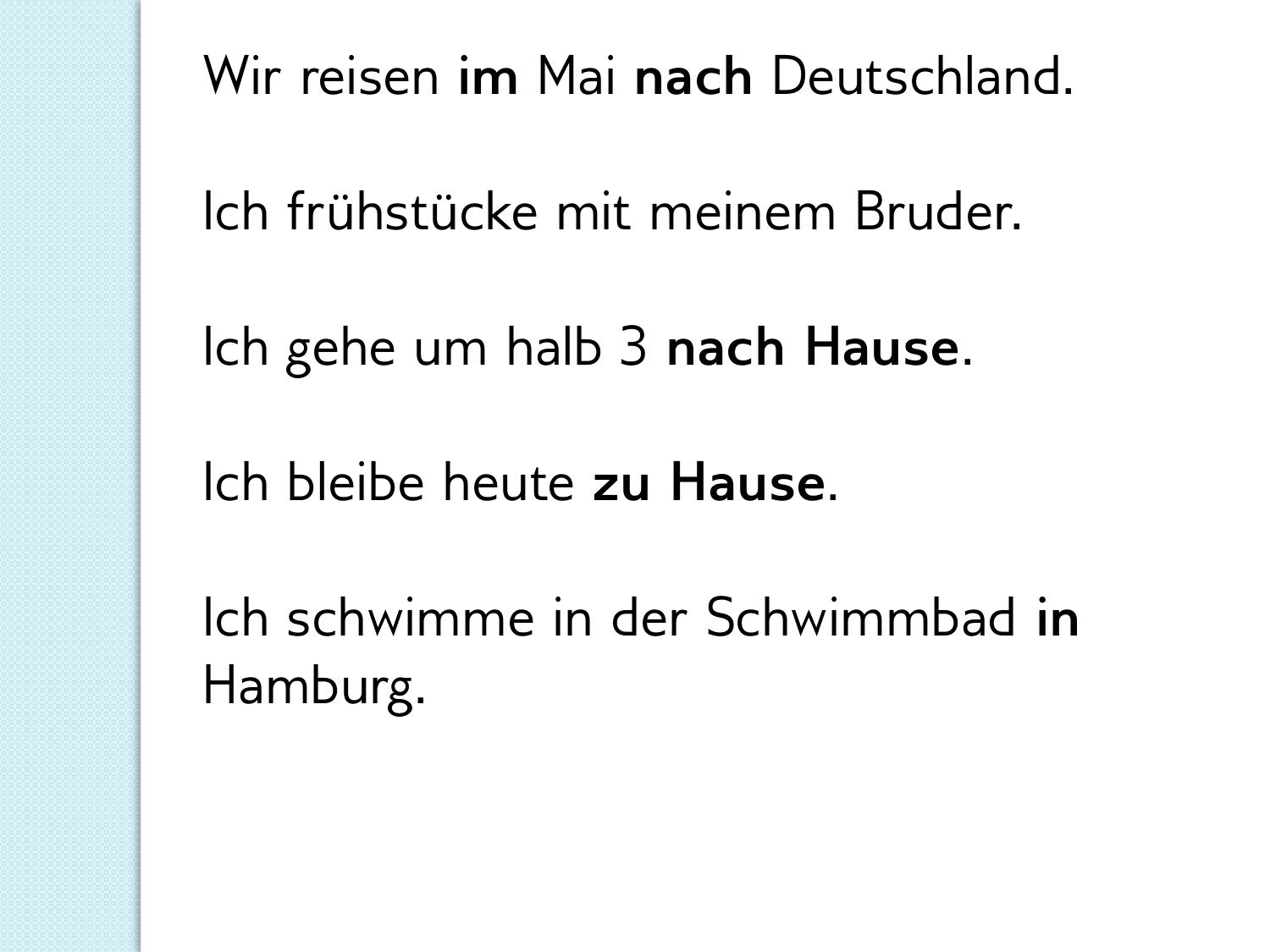

Wir reisen im Mai nach Deutschland.

Ich frühstücke mit meinem Bruder.

Ich gehe um halb 3 nach Hause.

Ich bleibe heute zu Hause.

Ich schwimme in der Schwimmbad in Hamburg.